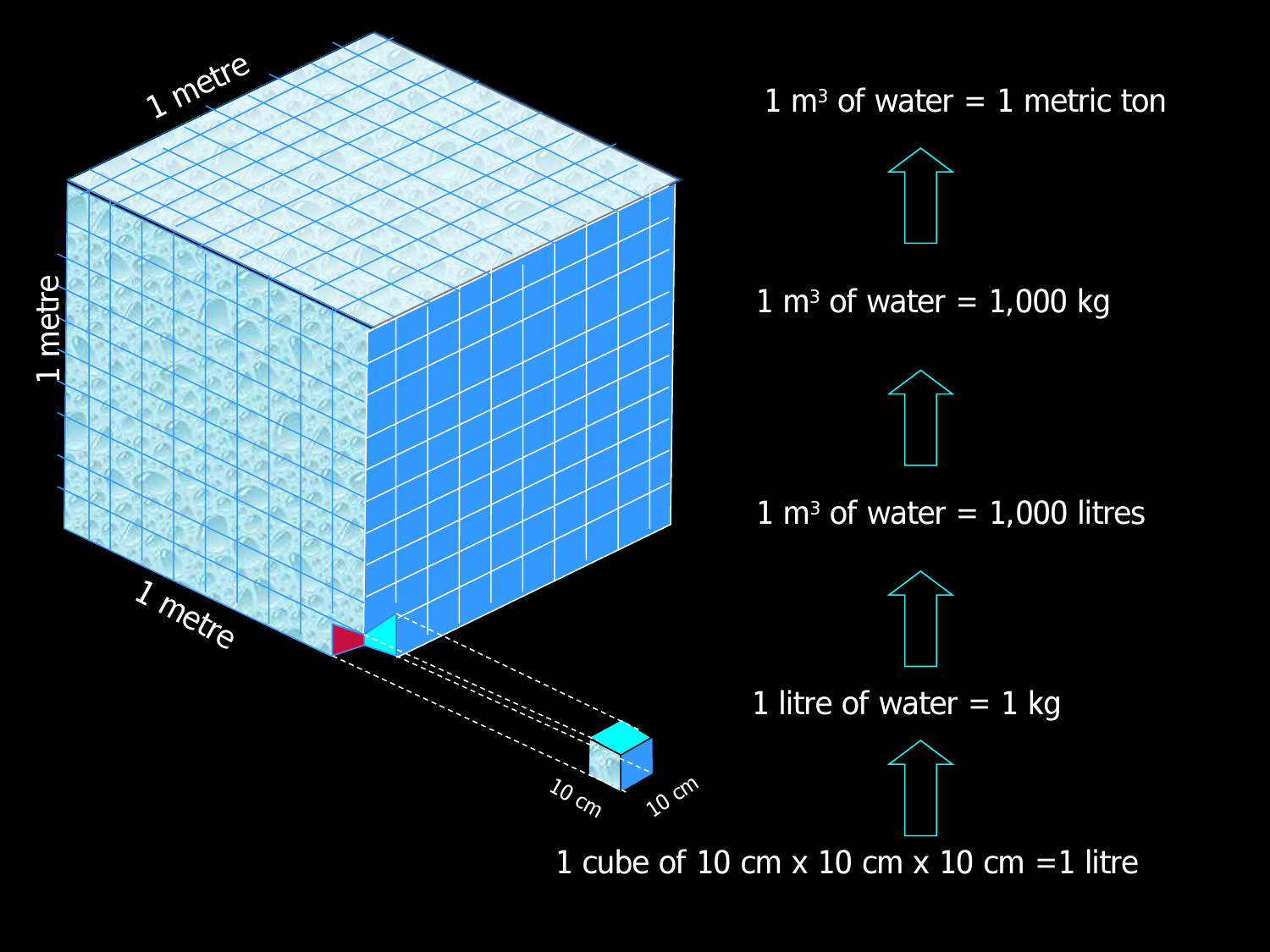

# Visualising water quantities

1 metre

1 metre

1 metre

1 m3 of water = 1 metric ton

1 m3 of water = 1,000 kg

1 m3 of water = 1,000 litres

1 litre of water = 1 kg

10 cm
10 cm
1 cube of 10 cm x 10 cm x 10 cm =1 litre